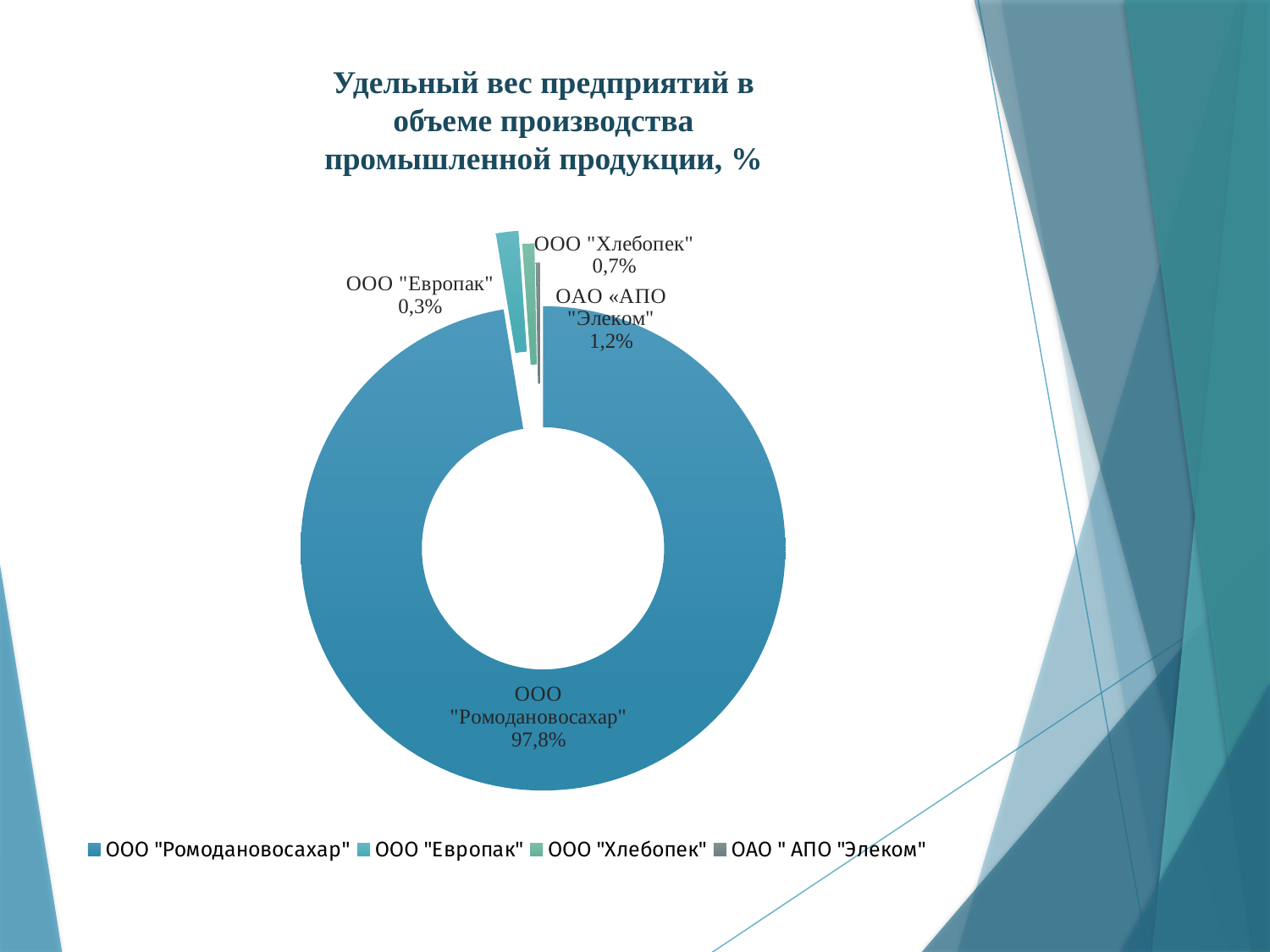

Удельный вес предприятий в объеме производства промышленной продукции, %

### Chart

| Category | Столбец1 |
|---|---|
| ООО "Ромодановосахар" | 97.3 |
| ООО "Европак" | 1.5 |
| ООО "Хлебопек" | 0.8 |
| ОАО " АПО "Элеком" | 0.3000000000000003 |